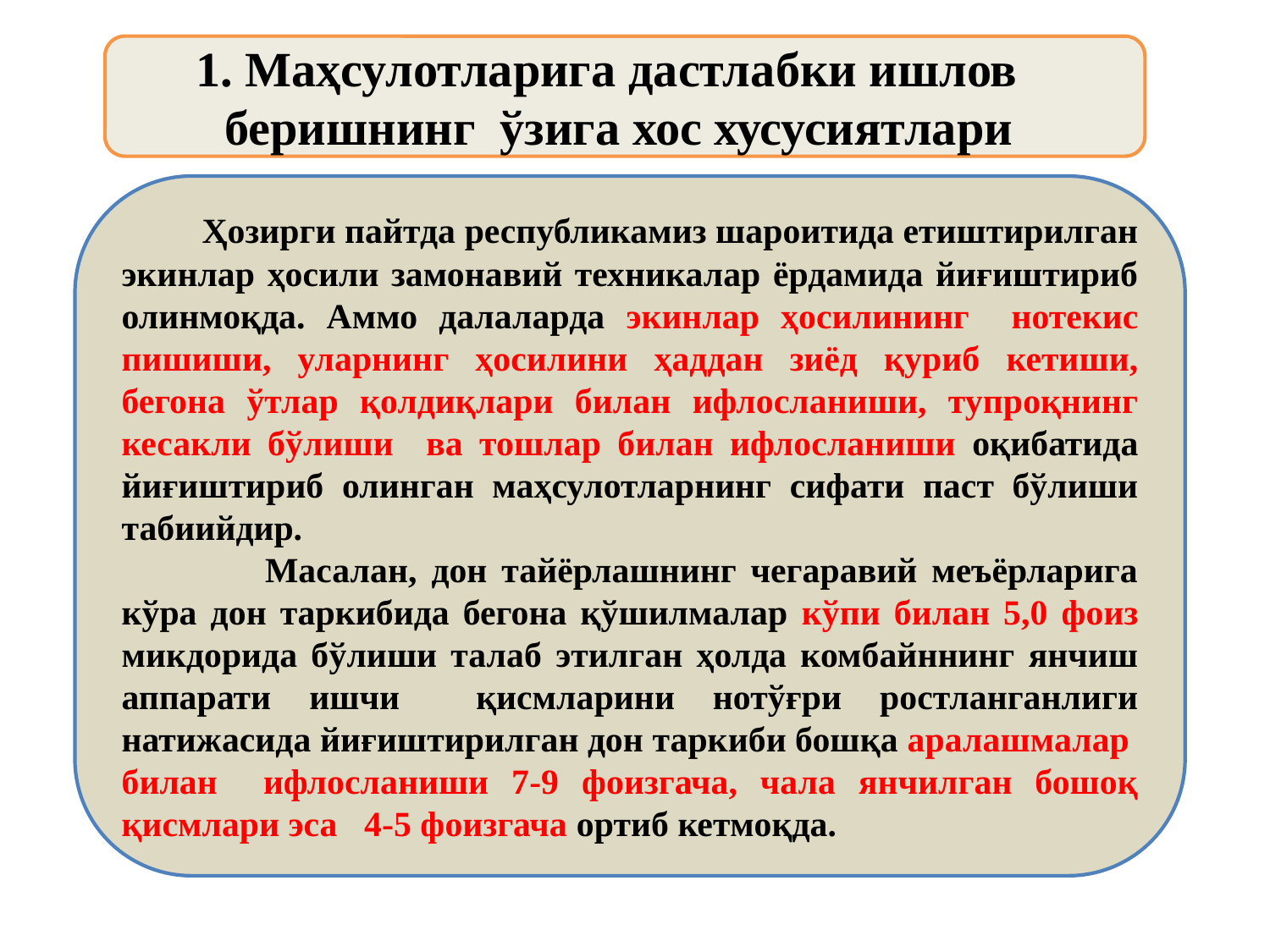

1. Маҳсулотларига дастлабки ишлов
беришнинг  ўзига хос хусусиятлари
         Ҳозирги пайтда республикамиз шароитида етиштирилган экинлар ҳосили замонавий техникалар ёрдамида йиғиштириб олинмоқда. Аммо далаларда экинлар ҳосилининг  нотекис пишиши, уларнинг ҳосилини ҳаддан зиёд қуриб кетиши, бегона ўтлар қолдиқлари билан ифлосланиши, тупроқнинг кесакли бўлиши  ва тошлар билан ифлосланиши оқибатида йиғиштириб олинган маҳсулотларнинг сифати паст бўлиши табиийдир.
          Масалан, дон тайёрлашнинг чегаравий меъёрларига кўра дон таркибида бегона қўшилмалар кўпи билан 5,0 фоиз микдорида бўлиши талаб этилган ҳолда комбайннинг янчиш аппарати ишчи  қисмларини нотўғри ростланганлиги натижасида йиғиштирилган дон таркиби бошқа аралашмалар  билан  ифлосланиши 7-9 фоизгача, чала янчилган бошоқ қисмлари эса   4-5 фоизгача ортиб кетмоқда.